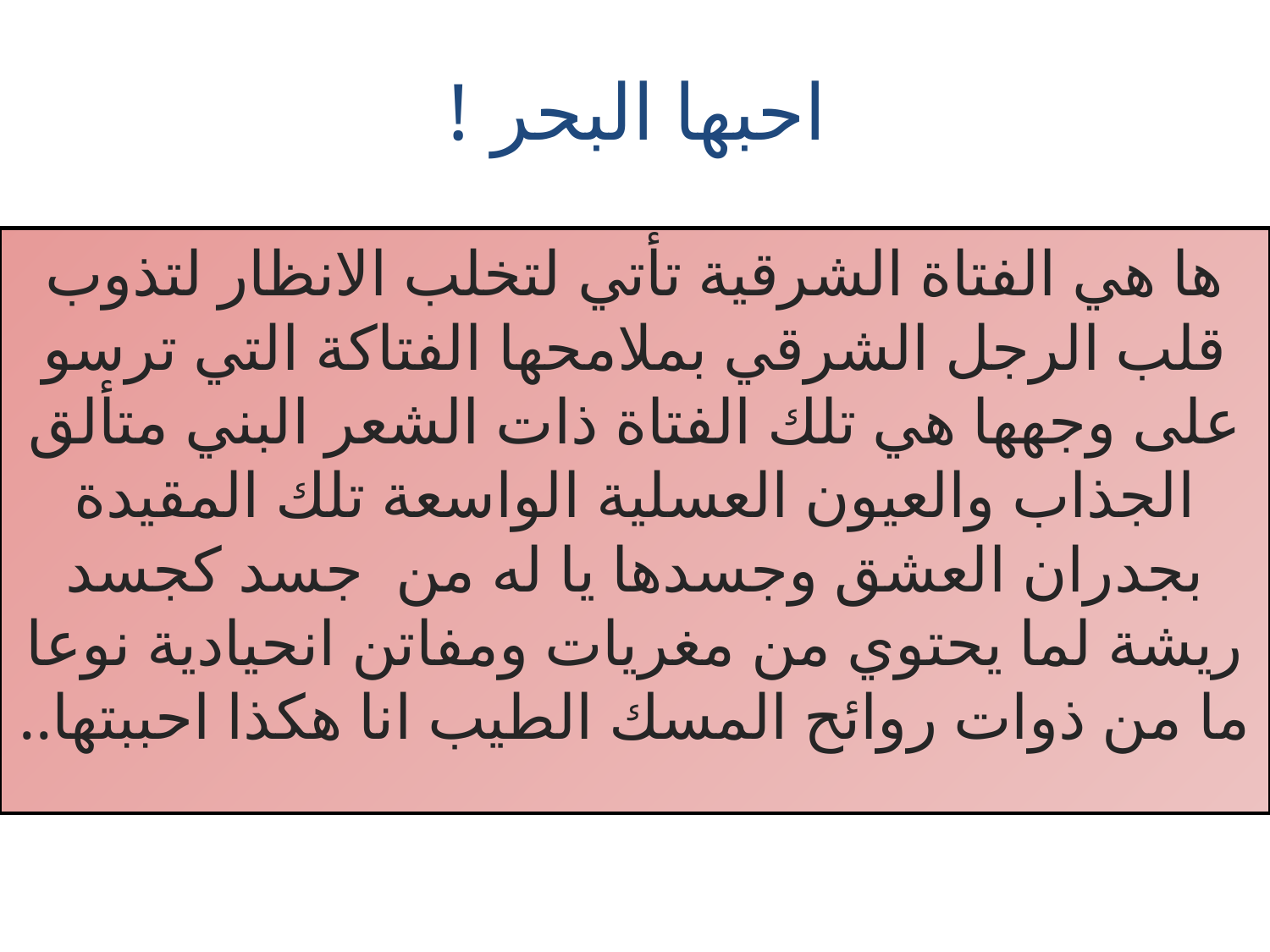

# احبها البحر !
ها هي الفتاة الشرقية تأتي لتخلب الانظار لتذوب قلب الرجل الشرقي بملامحها الفتاكة التي ترسو على وجهها هي تلك الفتاة ذات الشعر البني متألق الجذاب والعيون العسلية الواسعة تلك المقيدة بجدران العشق وجسدها يا له من  جسد كجسد ريشة لما يحتوي من مغريات ومفاتن انحيادية نوعا ما من ذوات روائح المسك الطيب انا هكذا احببتها..